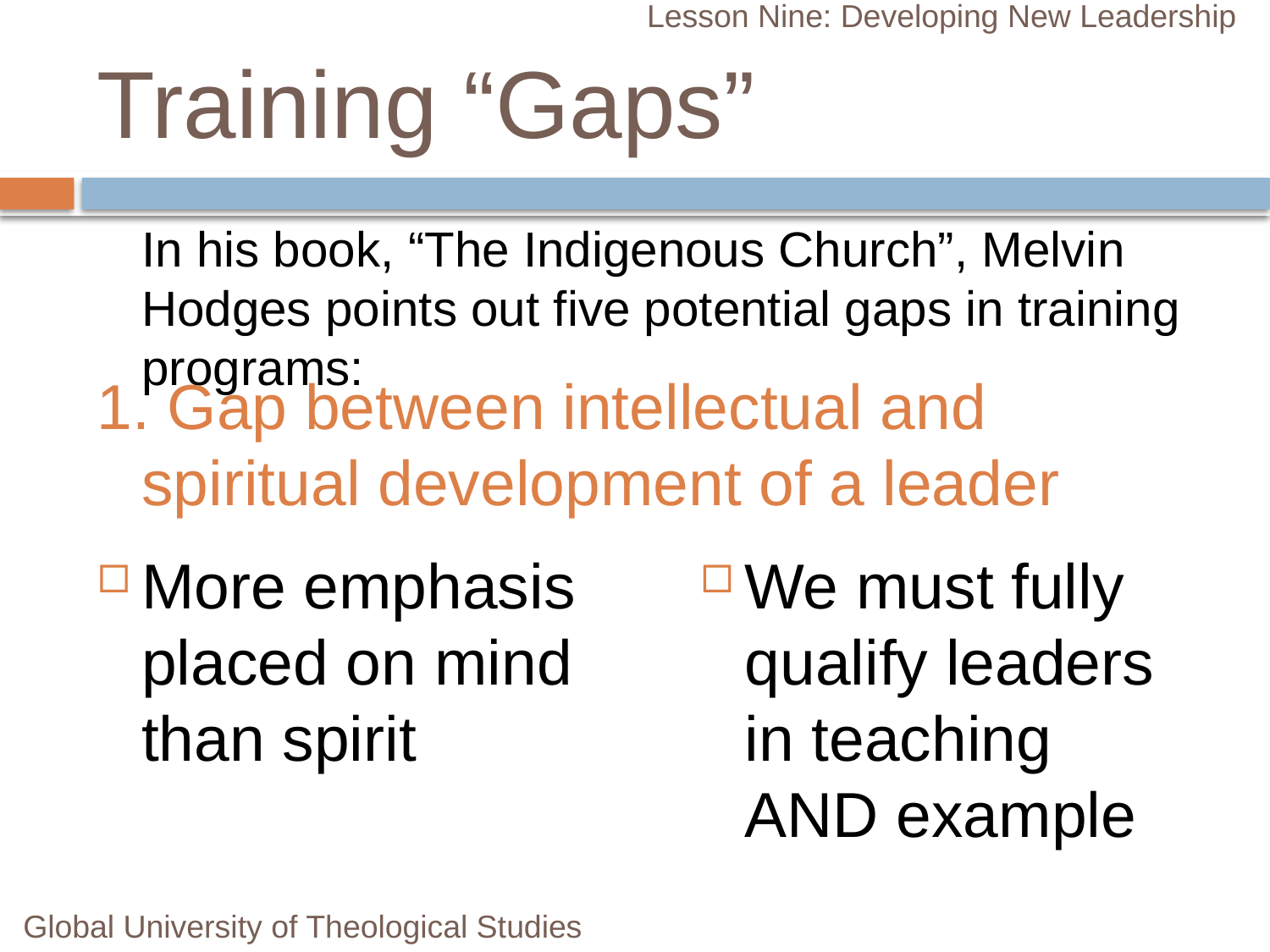

Lesson Nine: Developing New Leadership
# Training “Gaps”
	In his book, “The Indigenous Church”, Melvin Hodges points out five potential gaps in training programs:
1. Gap between intellectual and spiritual development of a leader
More emphasis placed on mind than spirit
We must fully qualify leaders in teaching AND example
Global University of Theological Studies